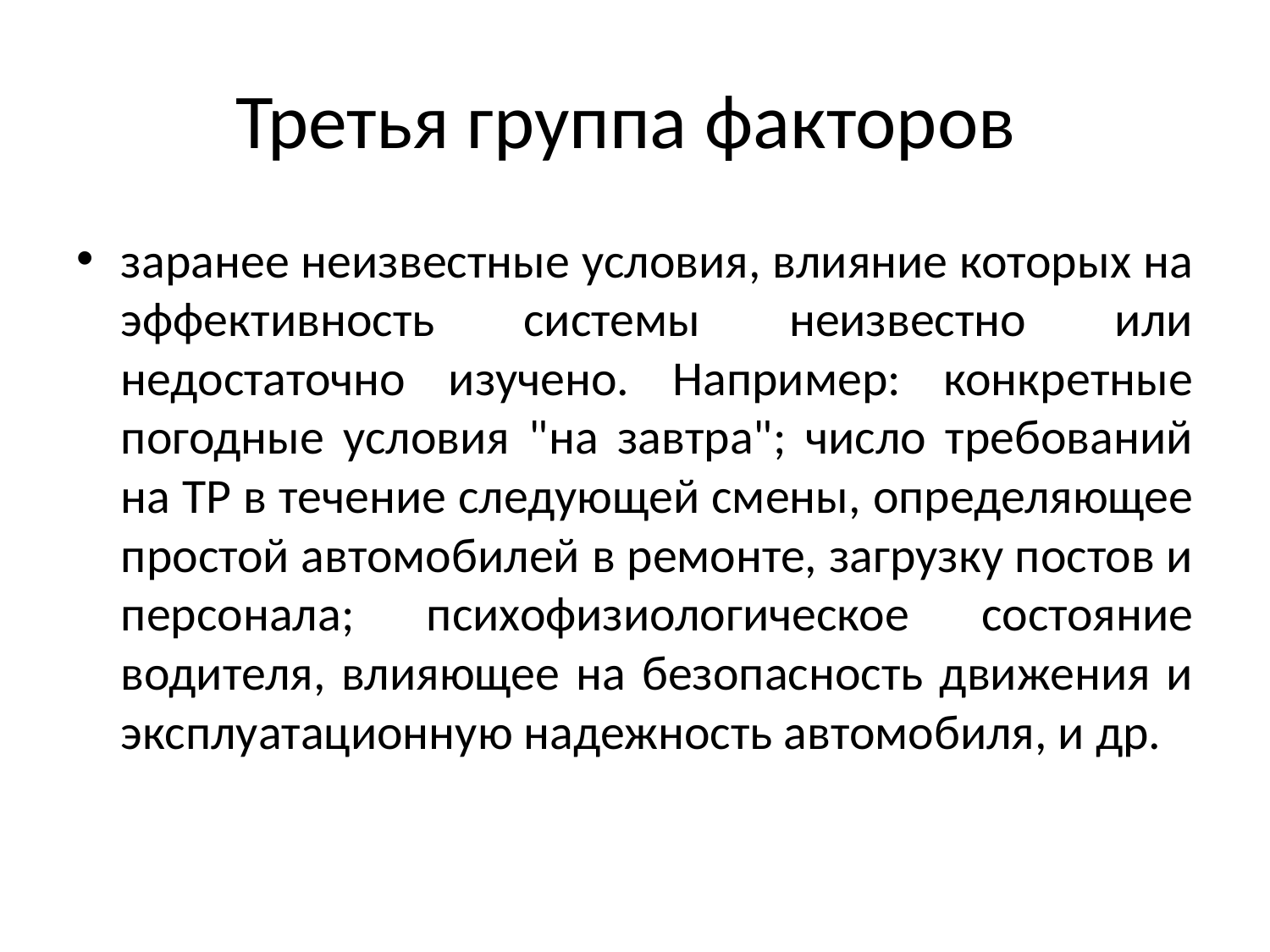

# Третья группа факторов
заранее неизвестные условия, влияние которых на эффективность системы неизвестно или недостаточно изучено. Например: конкретные погодные условия "на завтра"; число требований на ТР в течение следующей смены, определяющее простой автомобилей в ремонте, загрузку постов и персонала; психофизиологическое состояние водителя, влияющее на безопасность движения и эксплуатационную надежность автомобиля, и др.